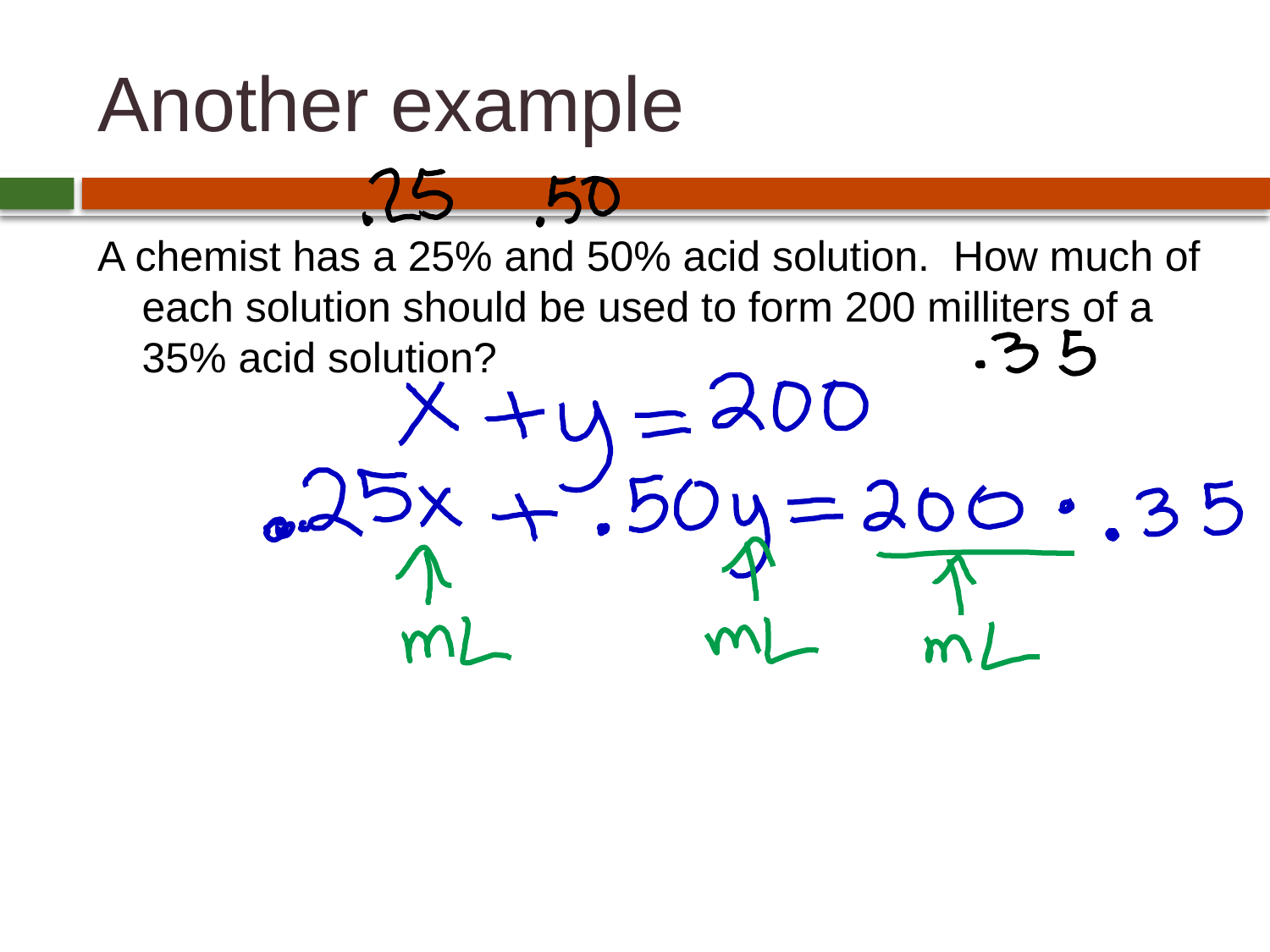

# Another example

A chemist has a 25% and 50% acid solution.  How much of each solution should be used to form 200 milliters of a 35% acid solution?